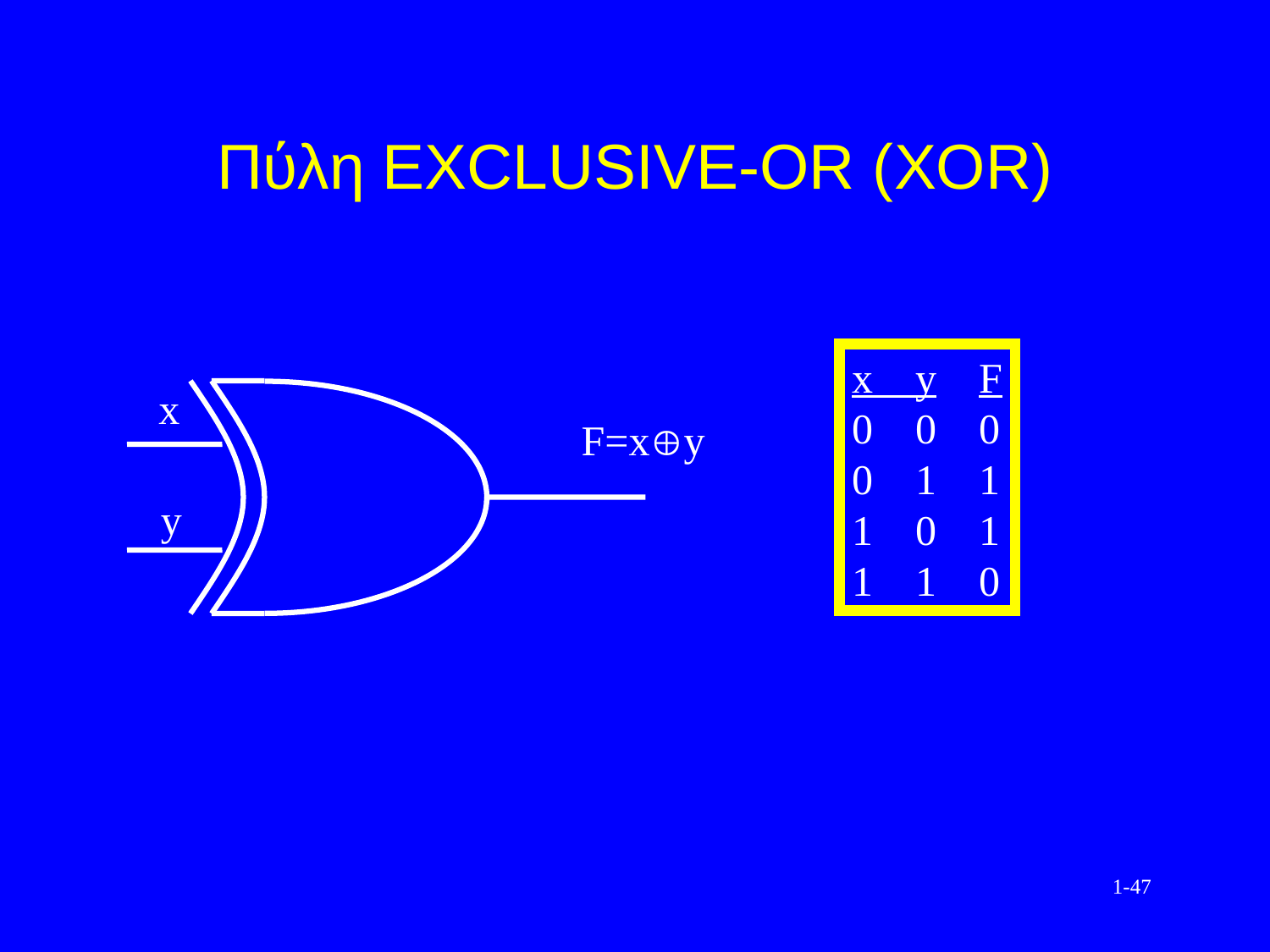

# Πύλη EXCLUSIVE-OR (XOR)
x    y	F
0    0	0
0    1	1
1    0	1
1    1	0
x

F=x⊕y

y